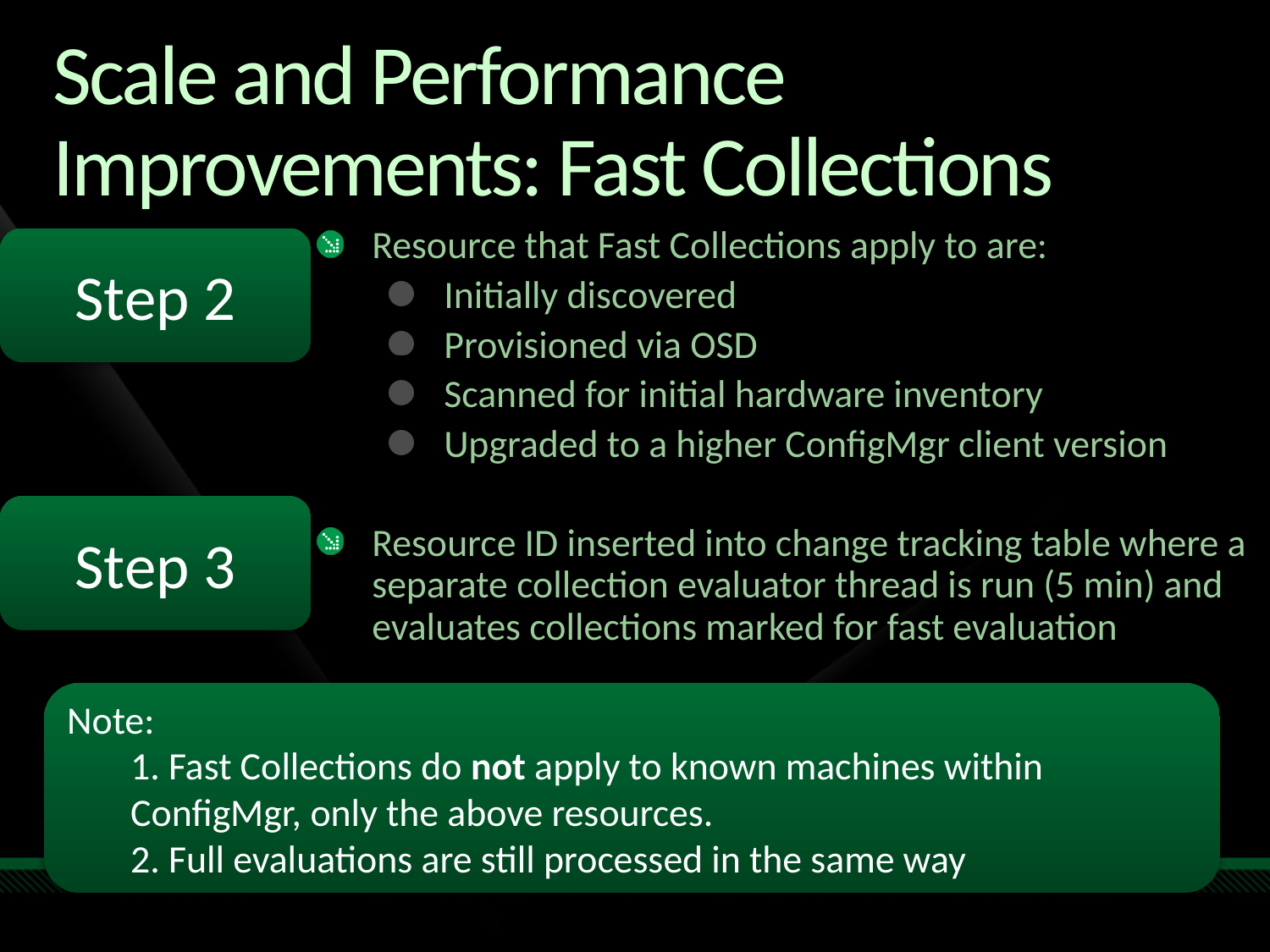

# Scale and Performance Improvements: Fast Collections
Resource that Fast Collections apply to are:
Initially discovered
Provisioned via OSD
Scanned for initial hardware inventory
Upgraded to a higher ConfigMgr client version

Resource ID inserted into change tracking table where a
separate collection evaluator thread is run (5 min) and
evaluates collections marked for fast evaluation

Step 2
Step 3
Note:
1. Fast Collections do not apply to known machines within ConfigMgr, only the above resources.
2. Full evaluations are still processed in the same way